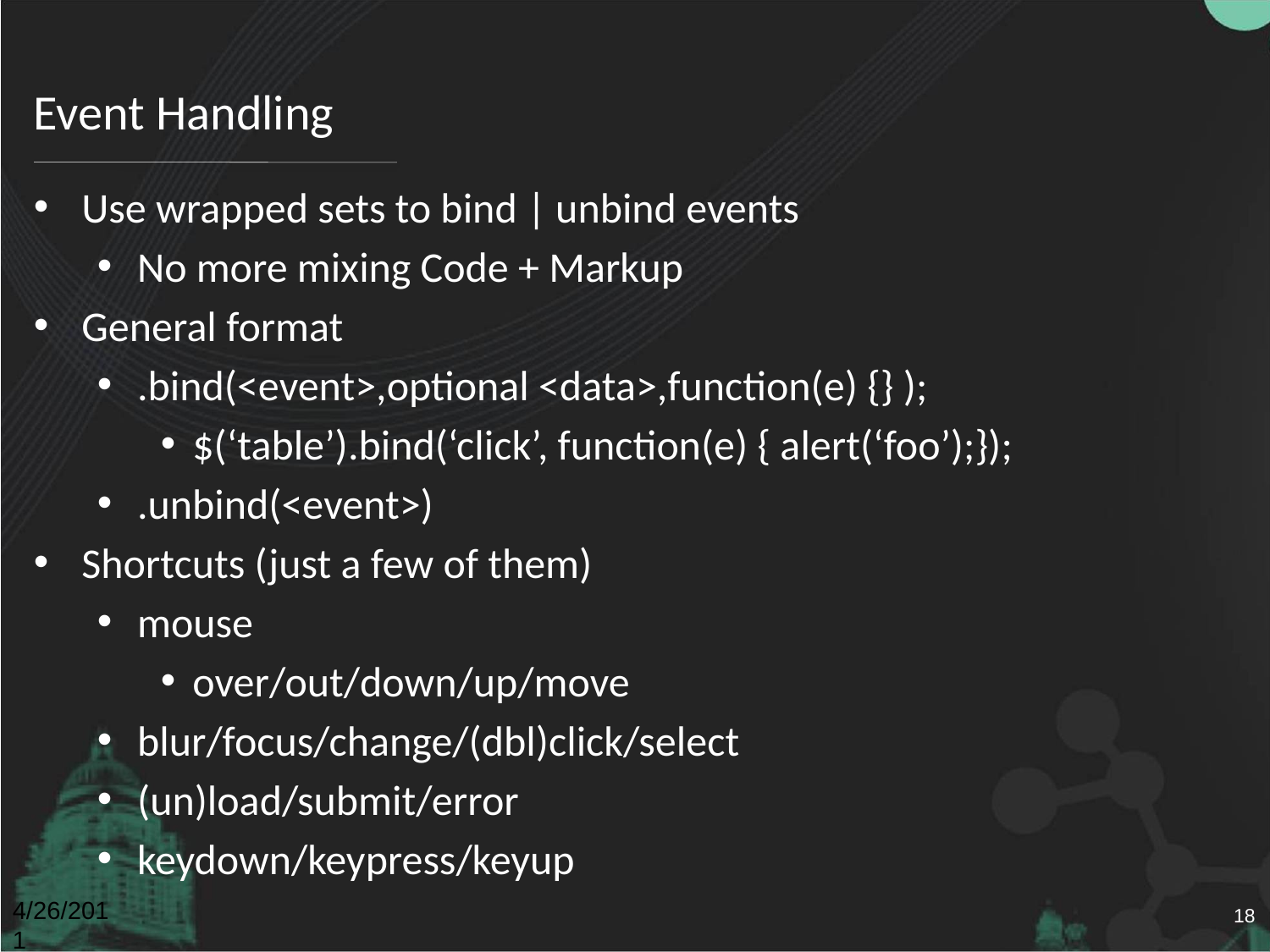

# Event Handling
Use wrapped sets to bind | unbind events
No more mixing Code + Markup
General format
.bind(<event>,optional <data>,function(e) {} );
$(‘table’).bind(‘click’, function(e) { alert(‘foo’);});
.unbind(<event>)
Shortcuts (just a few of them)
mouse
over/out/down/up/move
blur/focus/change/(dbl)click/select
(un)load/submit/error
keydown/keypress/keyup
4/26/2011
18